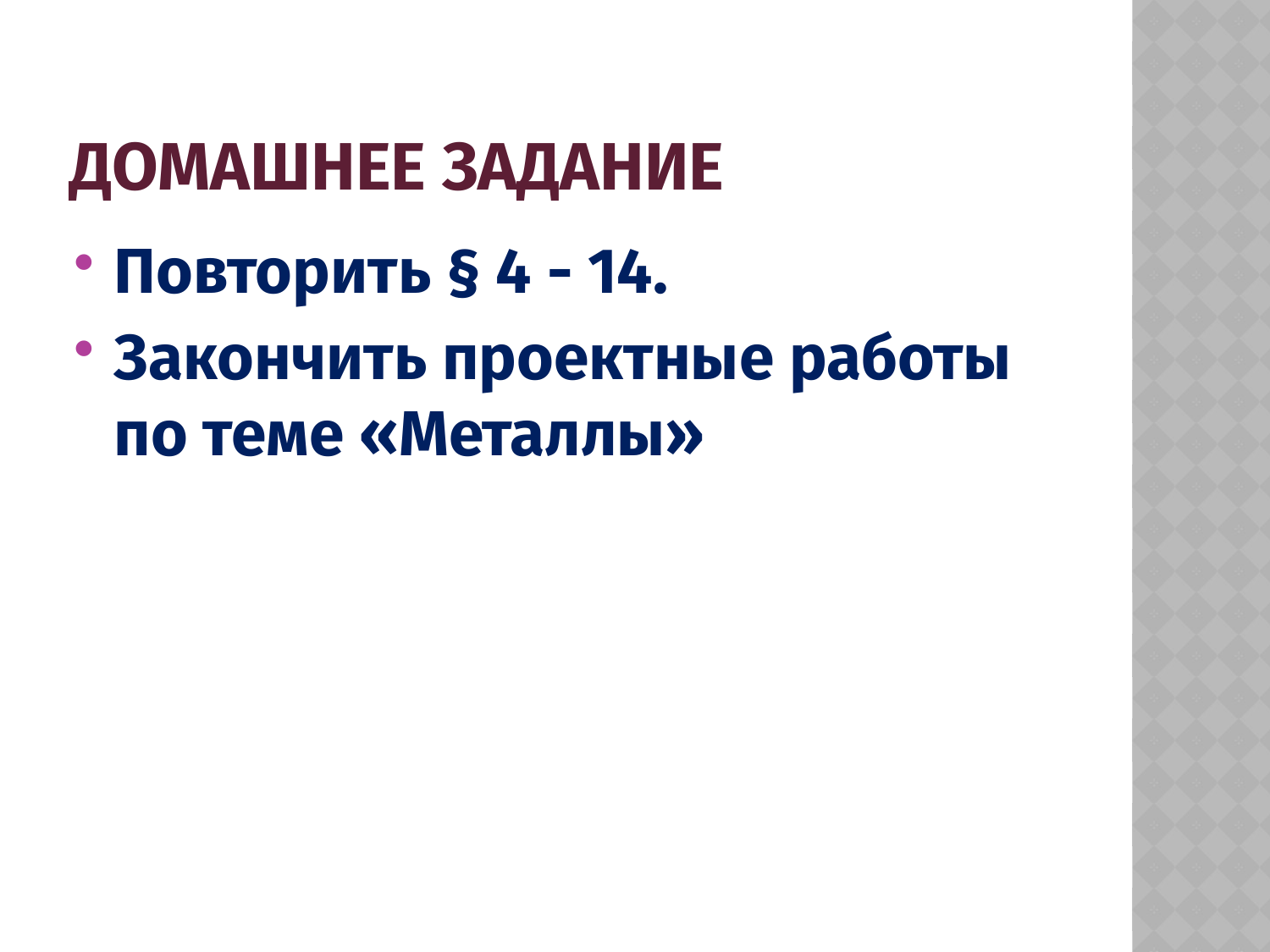

# Домашнее задание
Повторить § 4 - 14.
Закончить проектные работы по теме «Металлы»